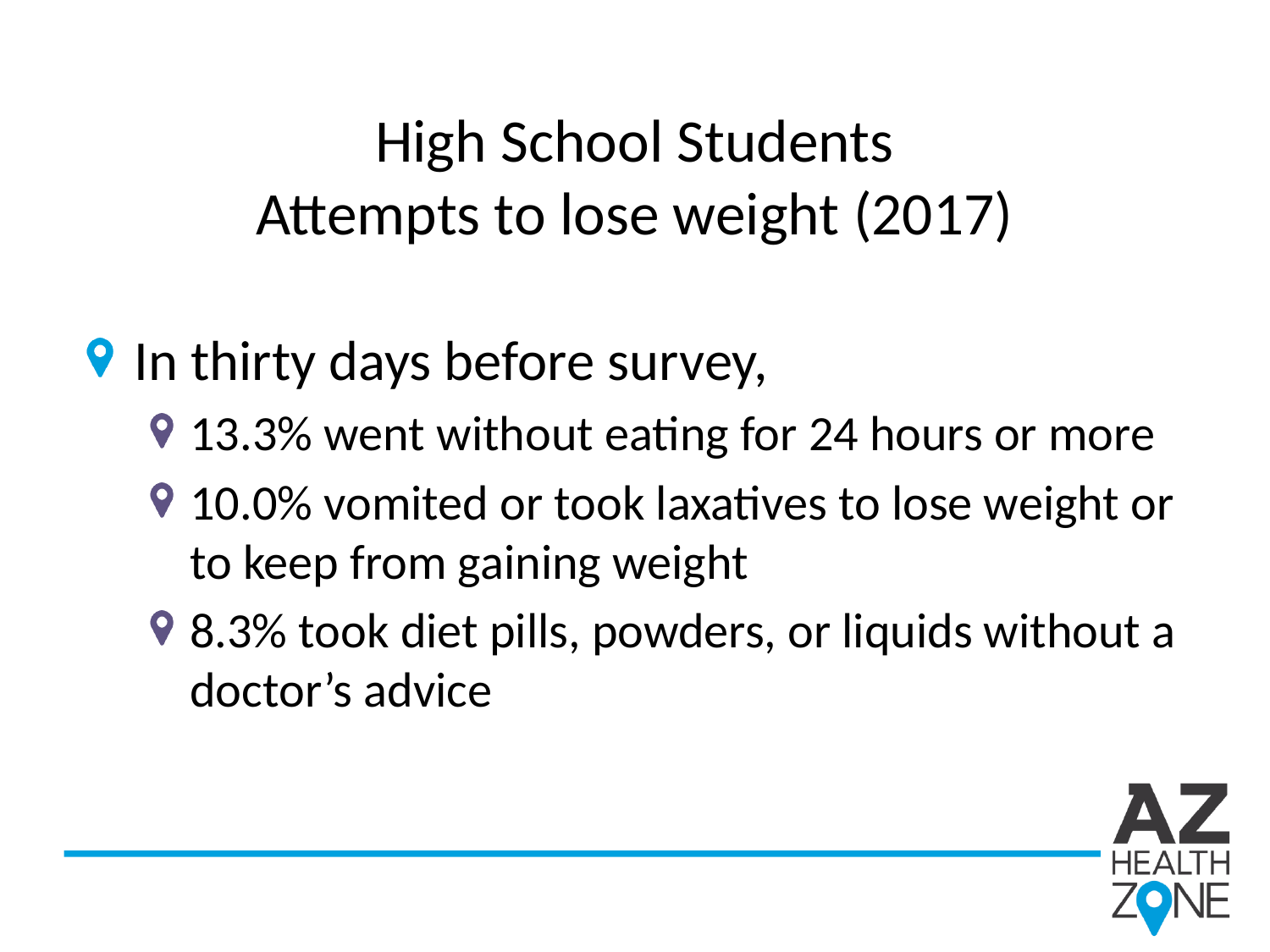

# High School Students Attempts to lose weight (2017)
In thirty days before survey,
13.3% went without eating for 24 hours or more
10.0% vomited or took laxatives to lose weight or to keep from gaining weight
8.3% took diet pills, powders, or liquids without a doctor’s advice